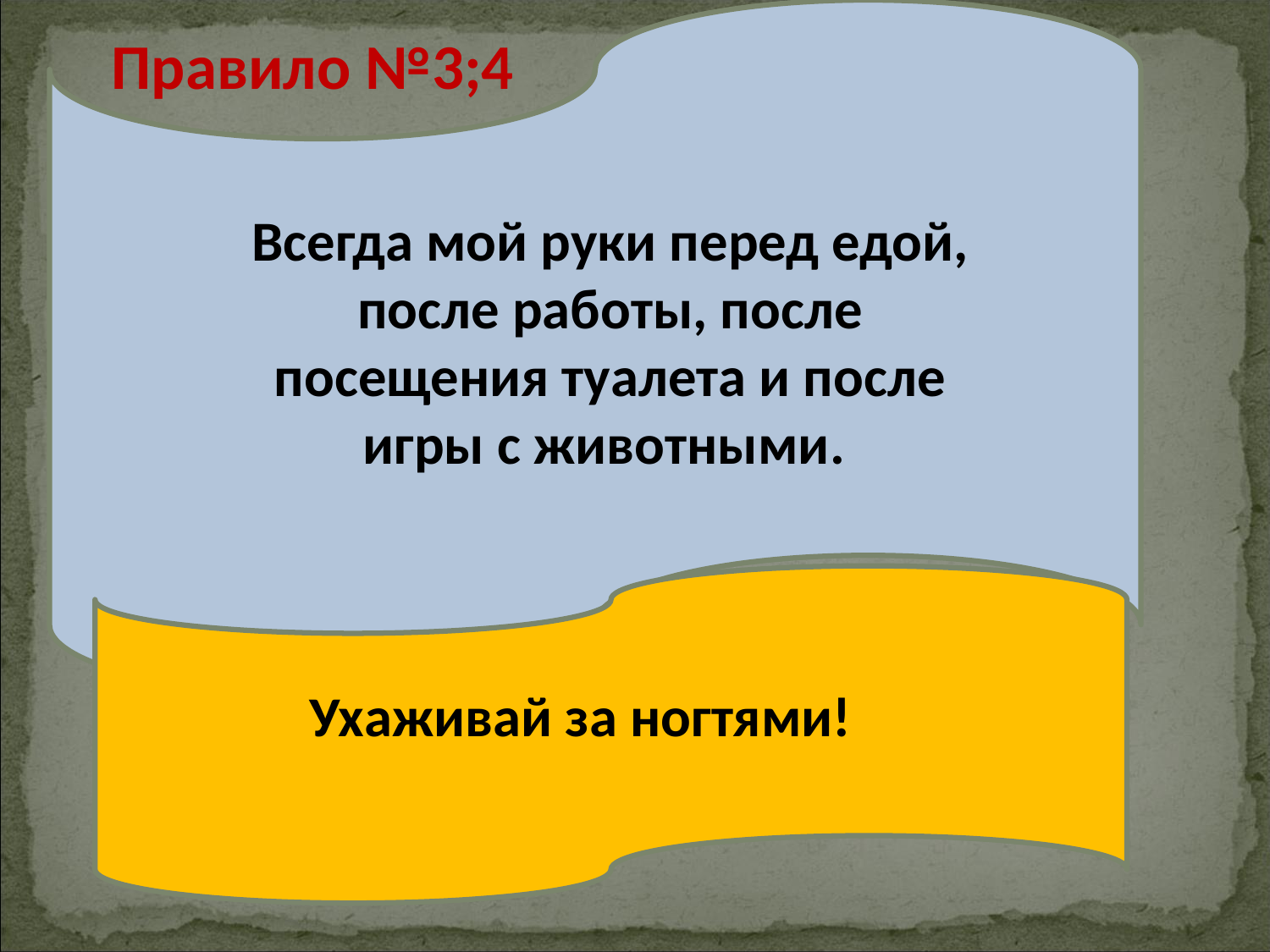

Правило №3;4
Всегда мой руки перед едой, после работы, после посещения туалета и после игры с животными.

Ухаживай за ногтями!